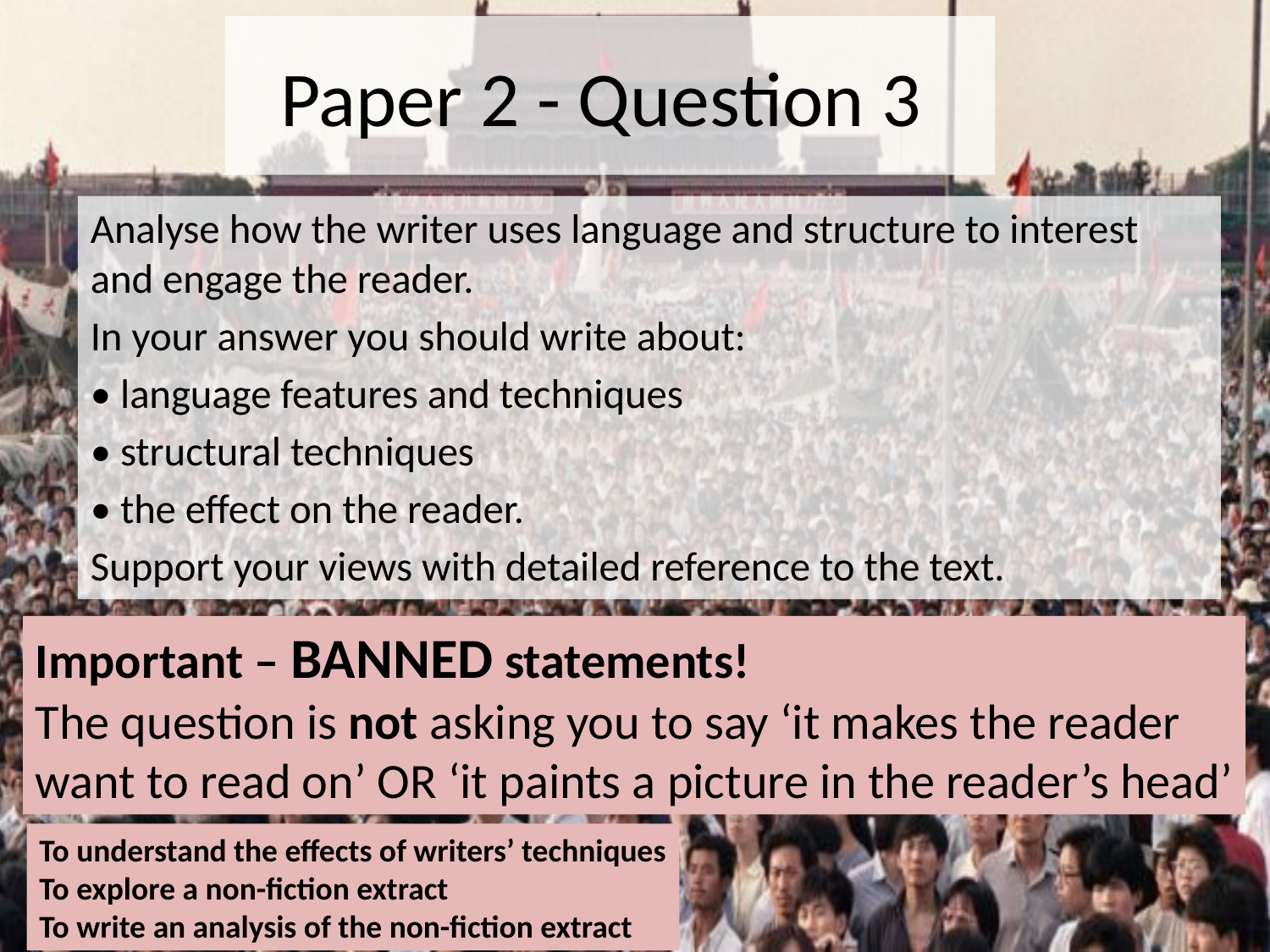

# Paper 2 - Question 3
Analyse how the writer uses language and structure to interest and engage the reader.
In your answer you should write about:
• language features and techniques
• structural techniques
• the effect on the reader.
Support your views with detailed reference to the text.
Important – BANNED statements!
The question is not asking you to say ‘it makes the reader
want to read on’ OR ‘it paints a picture in the reader’s head’
To understand the effects of writers’ techniques
To explore a non-fiction extract
To write an analysis of the non-fiction extract